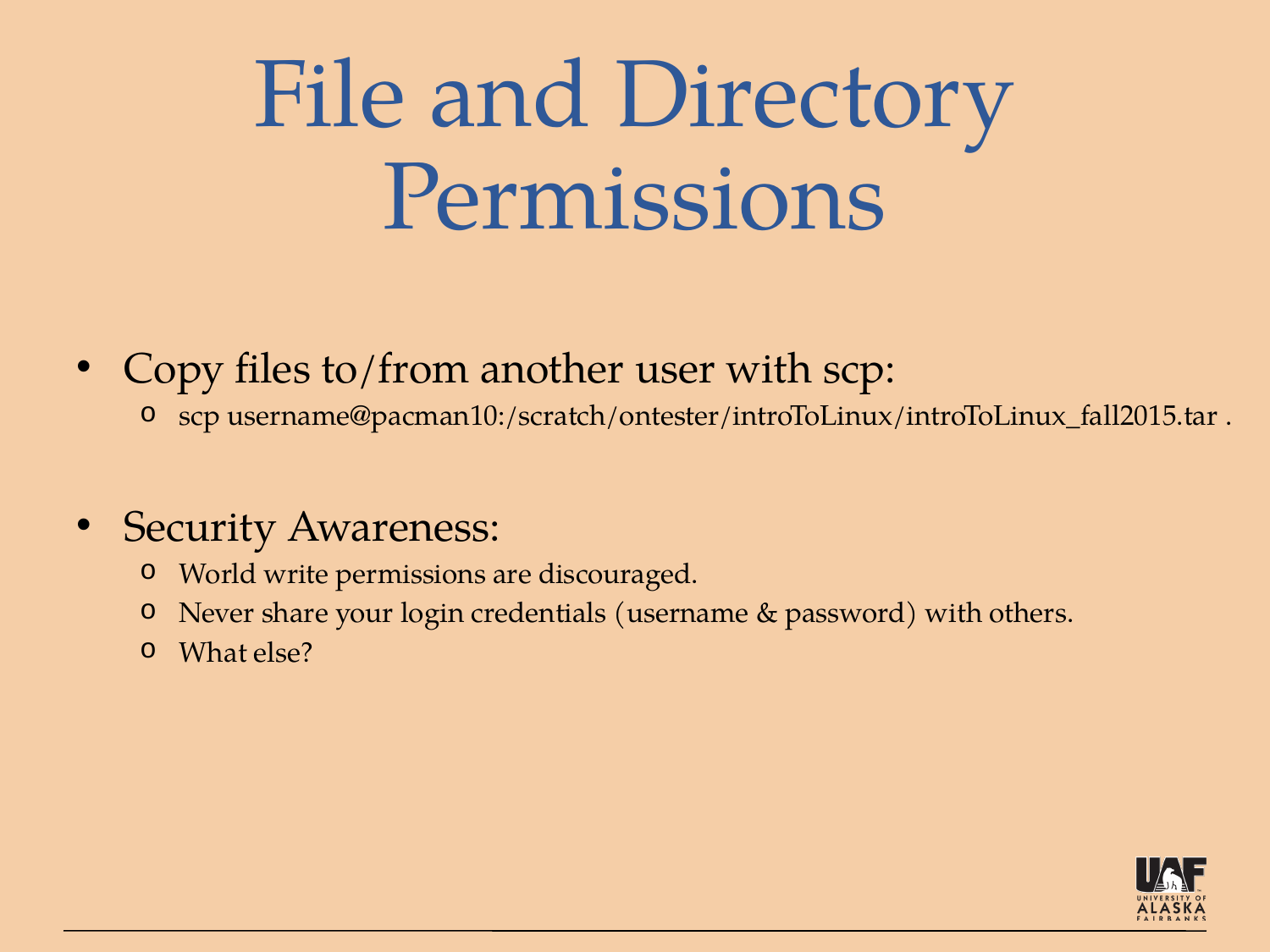

# File and Directory Permissions
Copy files to/from another user with scp:
scp username@pacman10:/scratch/ontester/introToLinux/introToLinux_fall2015.tar .

Security Awareness:
World write permissions are discouraged.
Never share your login credentials (username & password) with others.
What else?